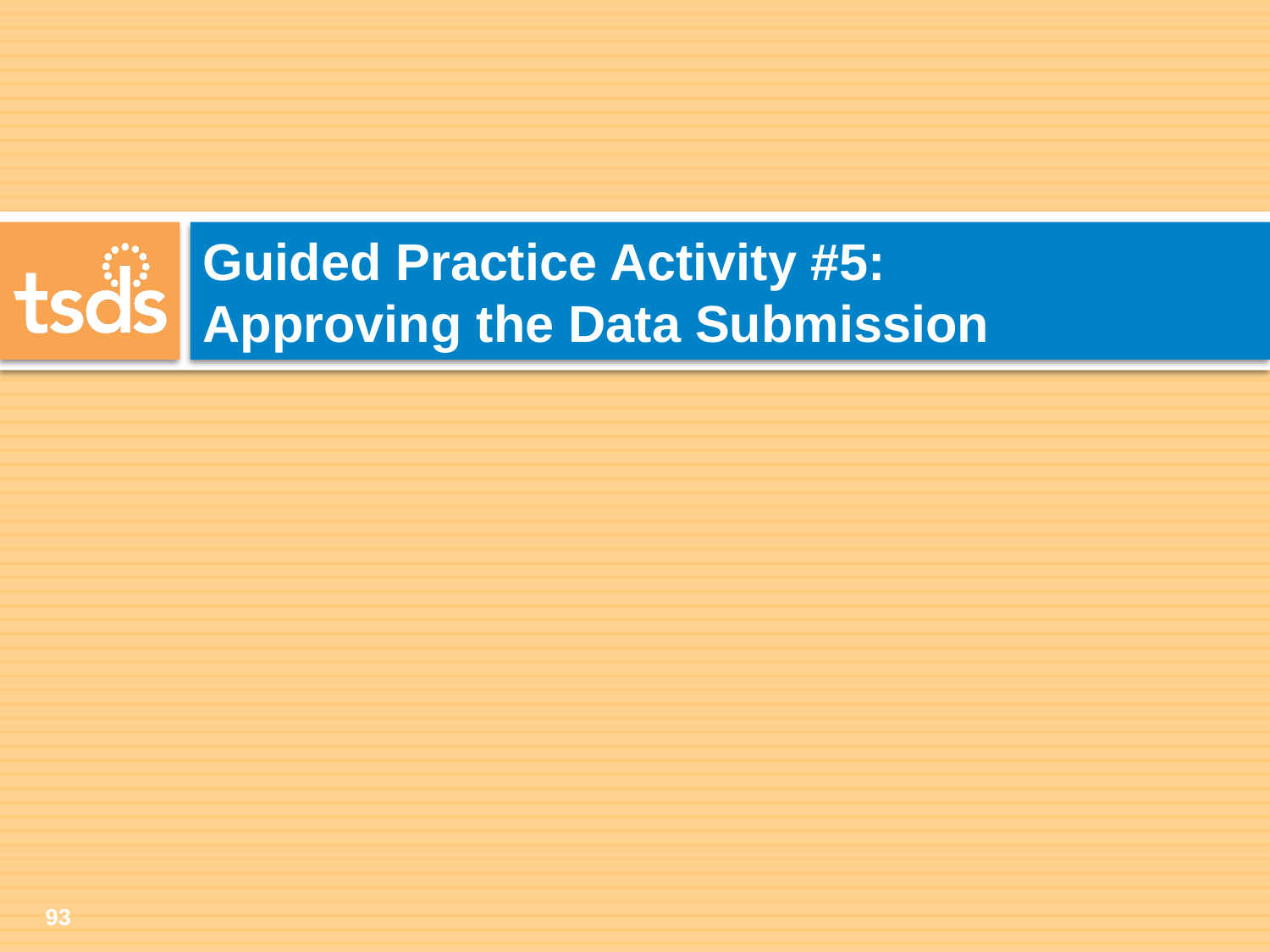

# Guided Practice Activity #5: Approving the Data Submission
93